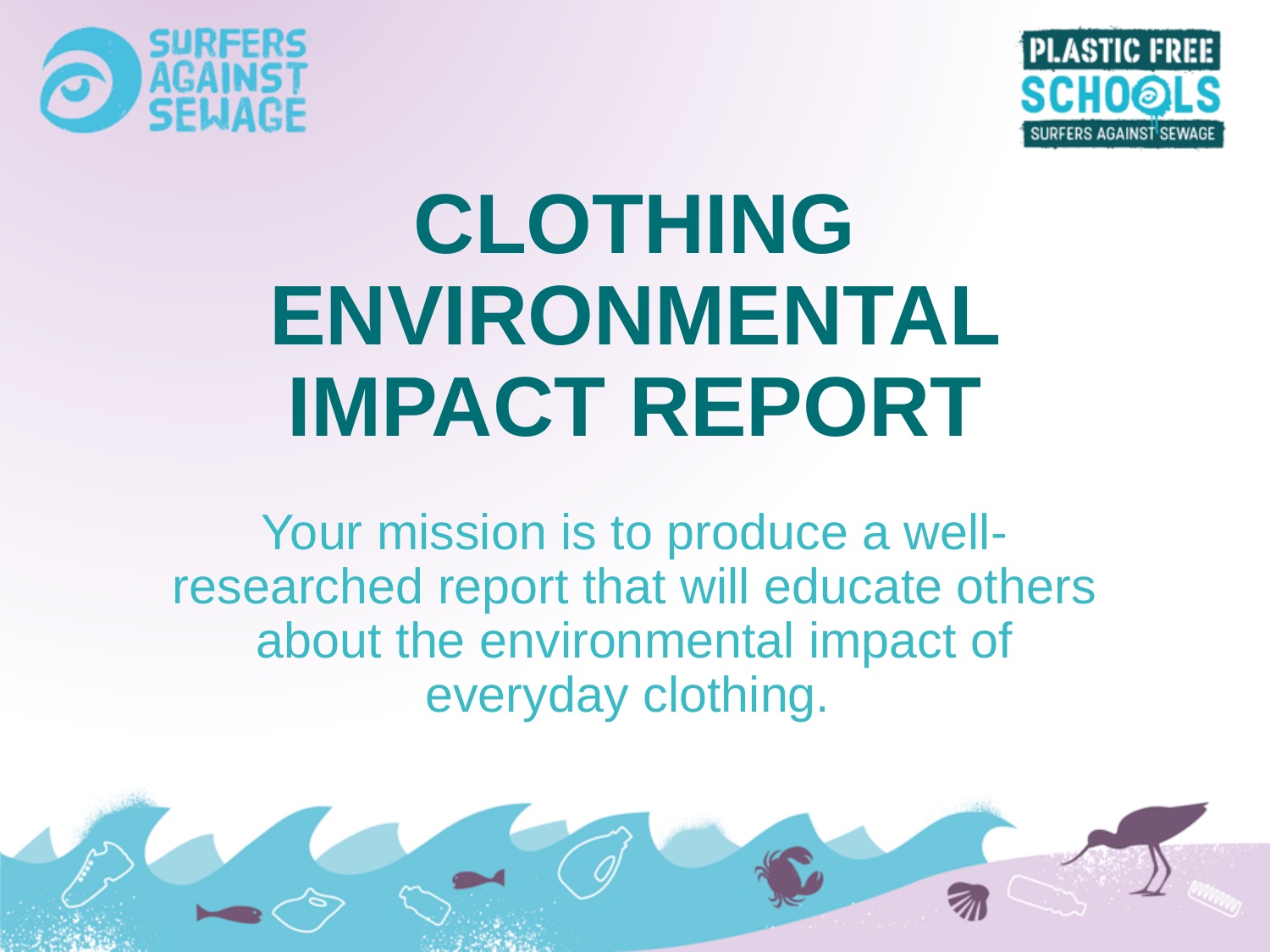

# CLOTHING ENVIRONMENTAL IMPACT REPORT
Your mission is to produce a well-researched report that will educate others about the environmental impact of everyday clothing.